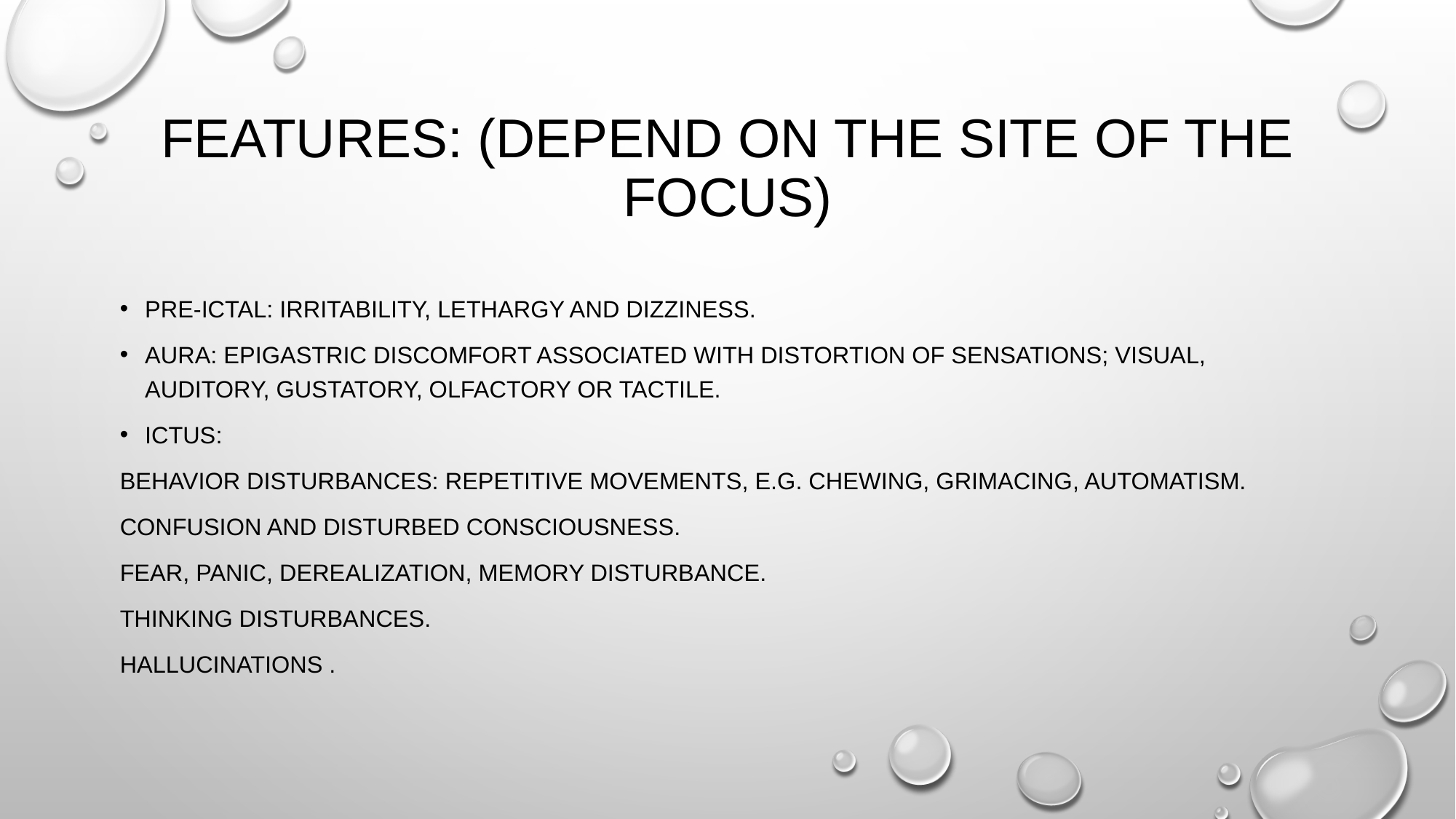

# Features: (depend on the site of the focus)
Pre-ictal: irritability, lethargy and dizziness.
Aura: epigastric discomfort associated with distortion of sensations; visual, auditory, gustatory, olfactory or tactile.
Ictus:
behavior disturbances: repetitive movements, e.g. chewing, grimacing, automatism.
confusion and disturbed consciousness.
fear, panic, derealization, memory disturbance.
thinking disturbances.
hallucinations .